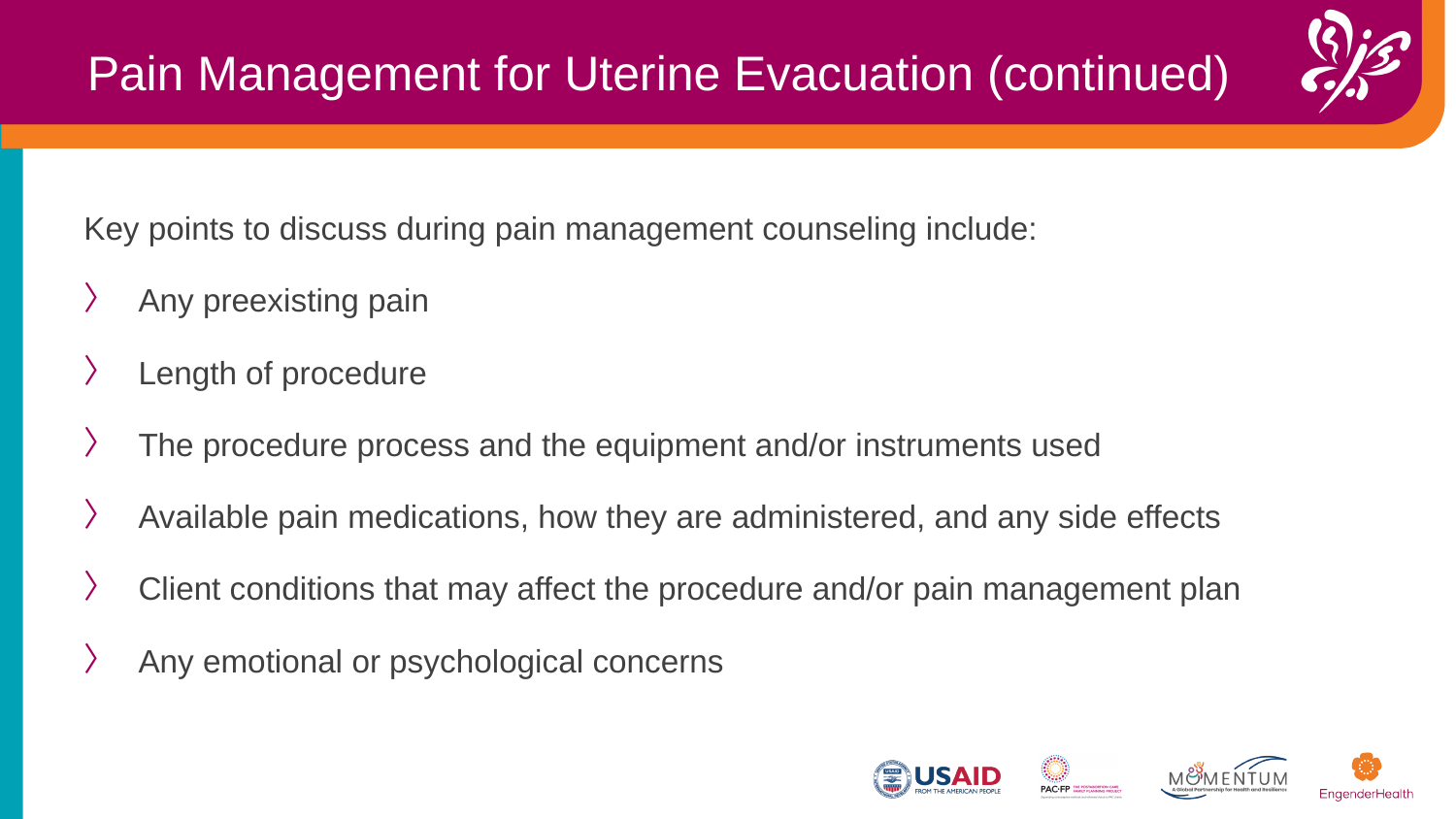

Pain Management for Uterine Evacuation (continued)
Key points to discuss during pain management counseling include:
Any preexisting pain
Length of procedure
The procedure process and the equipment and/or instruments used
Available pain medications, how they are administered, and any side effects
Client conditions that may affect the procedure and/or pain management plan
Any emotional or psychological concerns